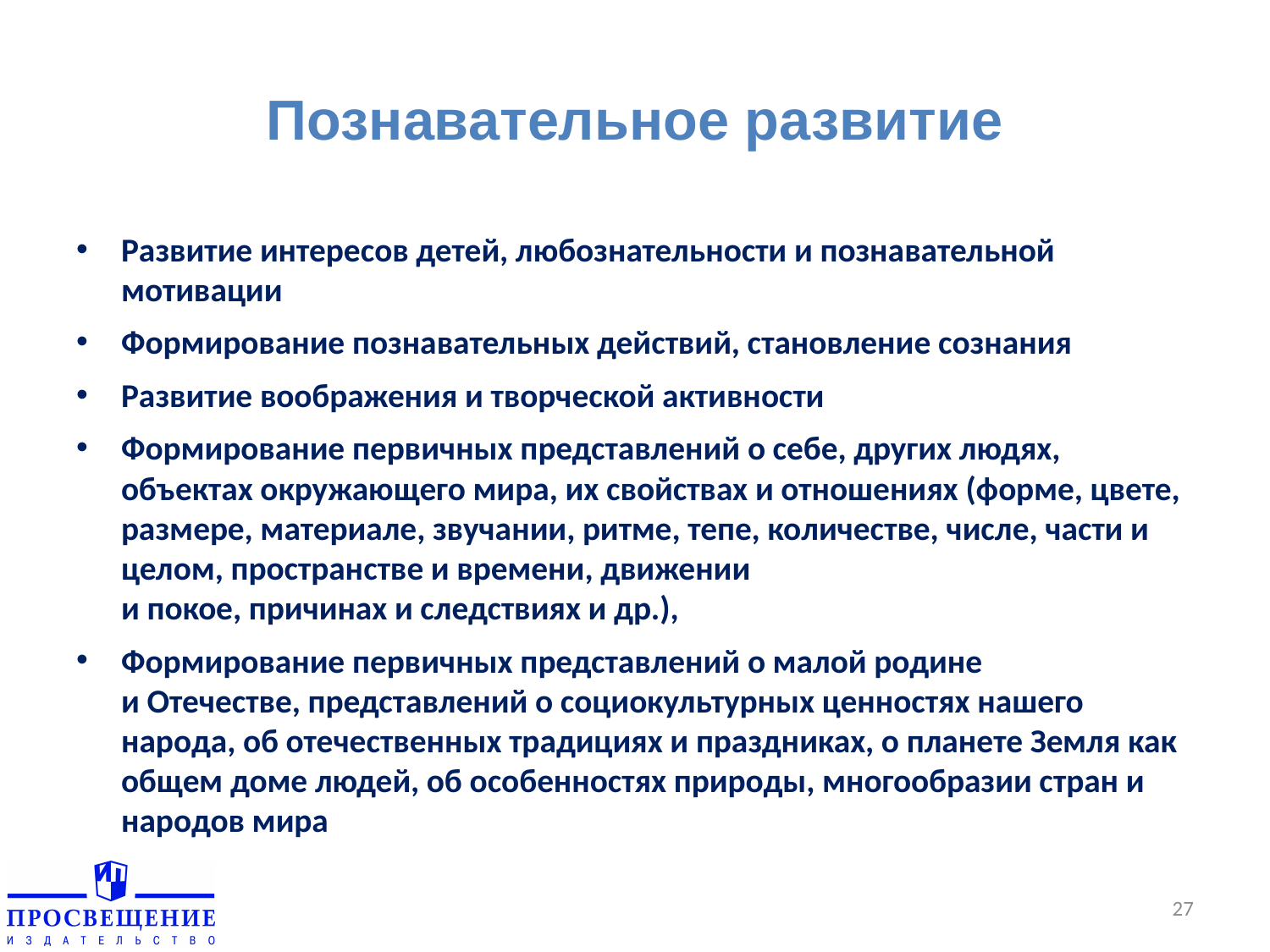

Образовательные области
# Познавательное развитие
Развитие интересов детей, любознательности и познавательной мотивации
Формирование познавательных действий, становление сознания
Развитие воображения и творческой активности
Формирование первичных представлений о себе, других людях, объектах окружающего мира, их свойствах и отношениях (форме, цвете, размере, материале, звучании, ритме, тепе, количестве, числе, части и целом, пространстве и времени, движении
и покое, причинах и следствиях и др.),
Формирование первичных представлений о малой родине
и Отечестве, представлений о социокультурных ценностях нашего народа, об отечественных традициях и праздниках, о планете Земля как общем доме людей, об особенностях природы, многообразии стран и народов мира
27